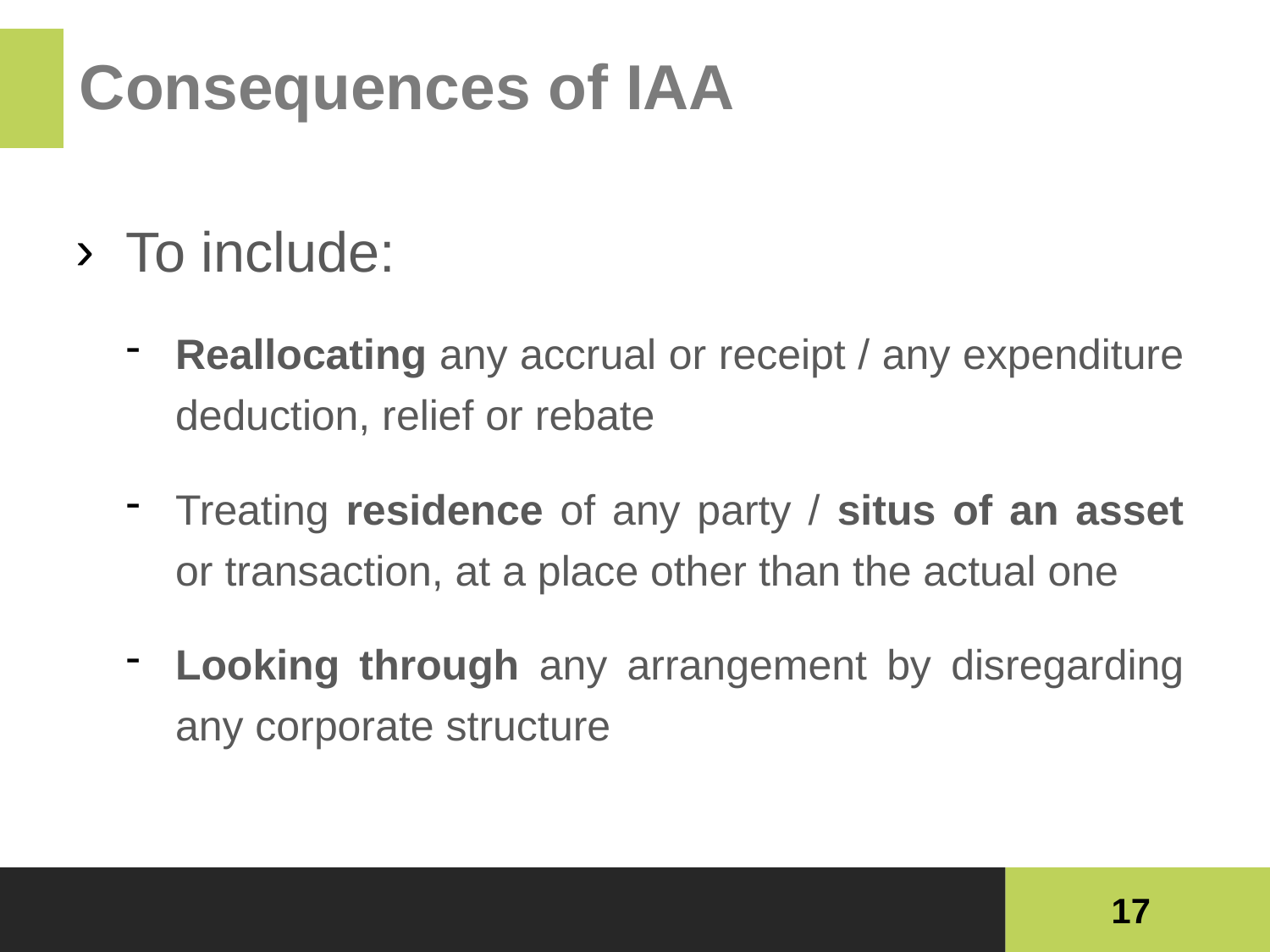

# Consequences of IAA
To include:
Reallocating any accrual or receipt / any expenditure deduction, relief or rebate
Treating residence of any party / situs of an asset or transaction, at a place other than the actual one
Looking through any arrangement by disregarding any corporate structure